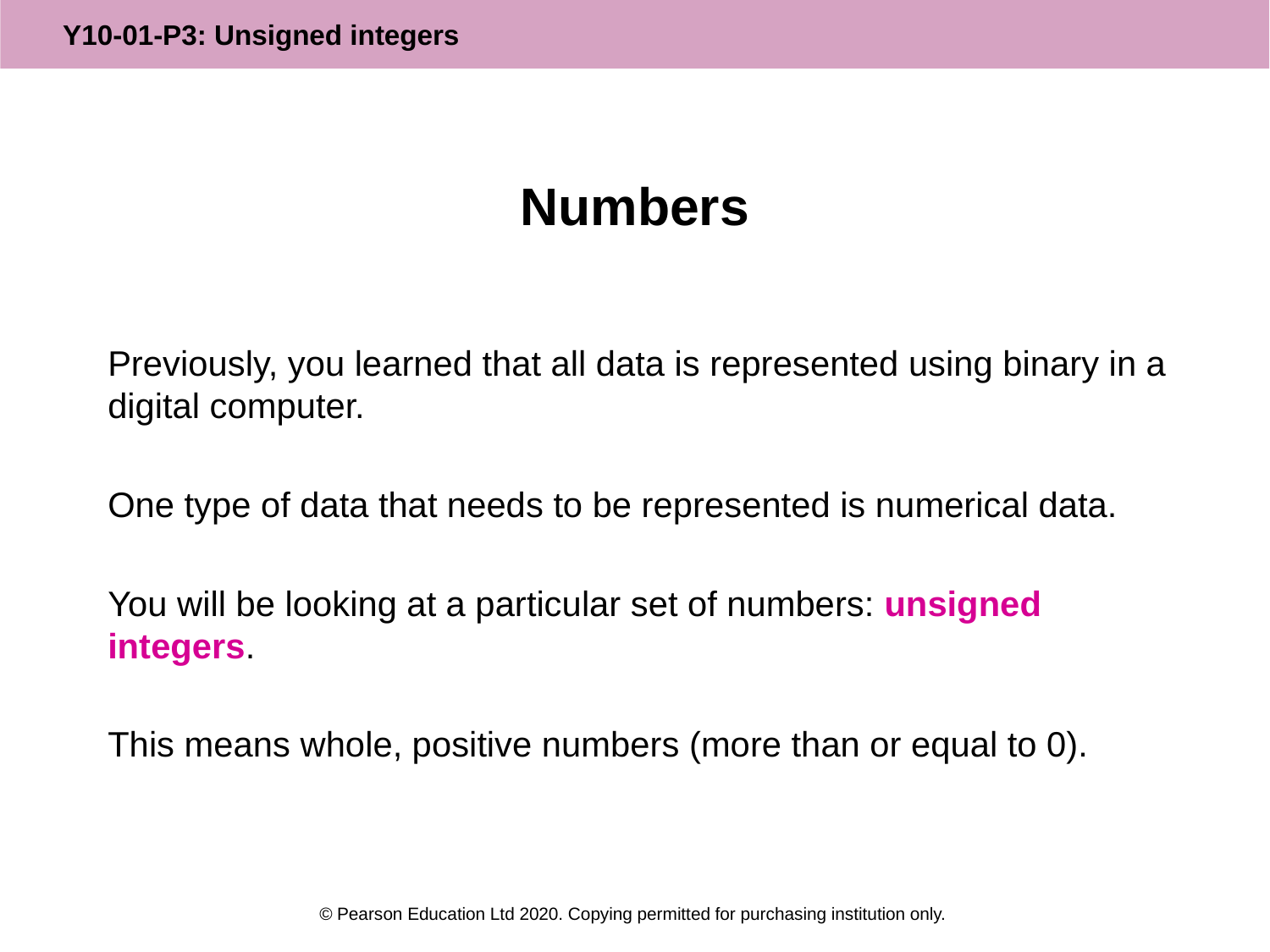

# Numbers
Previously, you learned that all data is represented using binary in a digital computer.

One type of data that needs to be represented is numerical data.

You will be looking at a particular set of numbers: unsigned integers.

This means whole, positive numbers (more than or equal to 0).

© Pearson Education Ltd 2020. Copying permitted for purchasing institution only.